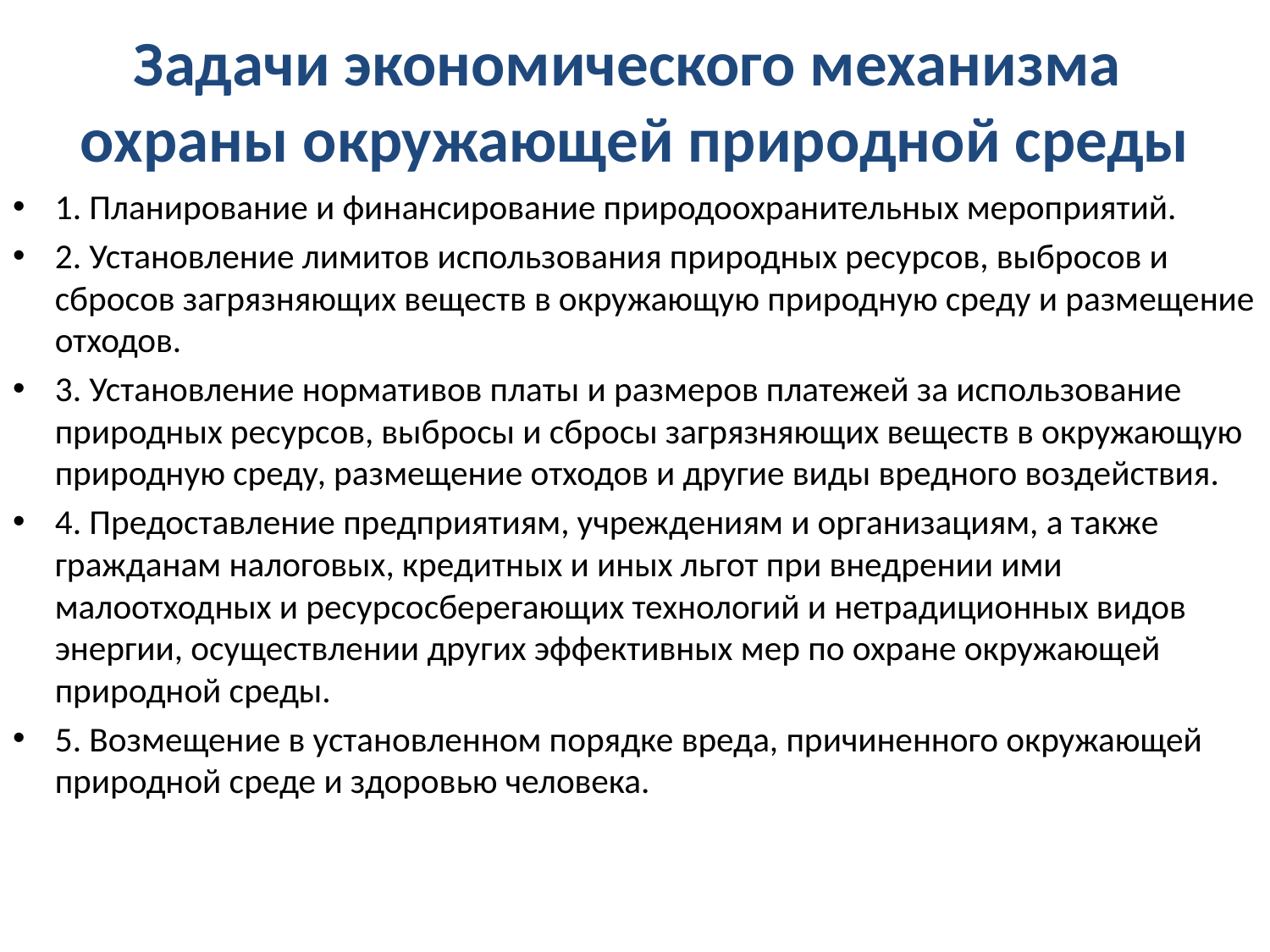

# Задачи экономического механизма  охраны окружающей природной среды
1. Планирование и финансирование природоохранительных мероприятий.
2. Установление лимитов использования природных ресурсов, выбросов и сбросов загрязняющих веществ в окружающую природную среду и размещение отходов.
3. Установление нормативов платы и размеров платежей за использование природных ресурсов, выбросы и сбросы загрязняющих веществ в окружающую природную среду, размещение отходов и другие виды вредного воздействия.
4. Предоставление предприятиям, учреждениям и организациям, а также гражданам налоговых, кредитных и иных льгот при внедрении ими малоотходных и ресурсосберегающих технологий и нетрадиционных видов энергии, осуществлении других эффективных мер по охране окружающей природной среды.
5. Возмещение в установленном порядке вреда, причиненного окружающей природной среде и здоровью человека.